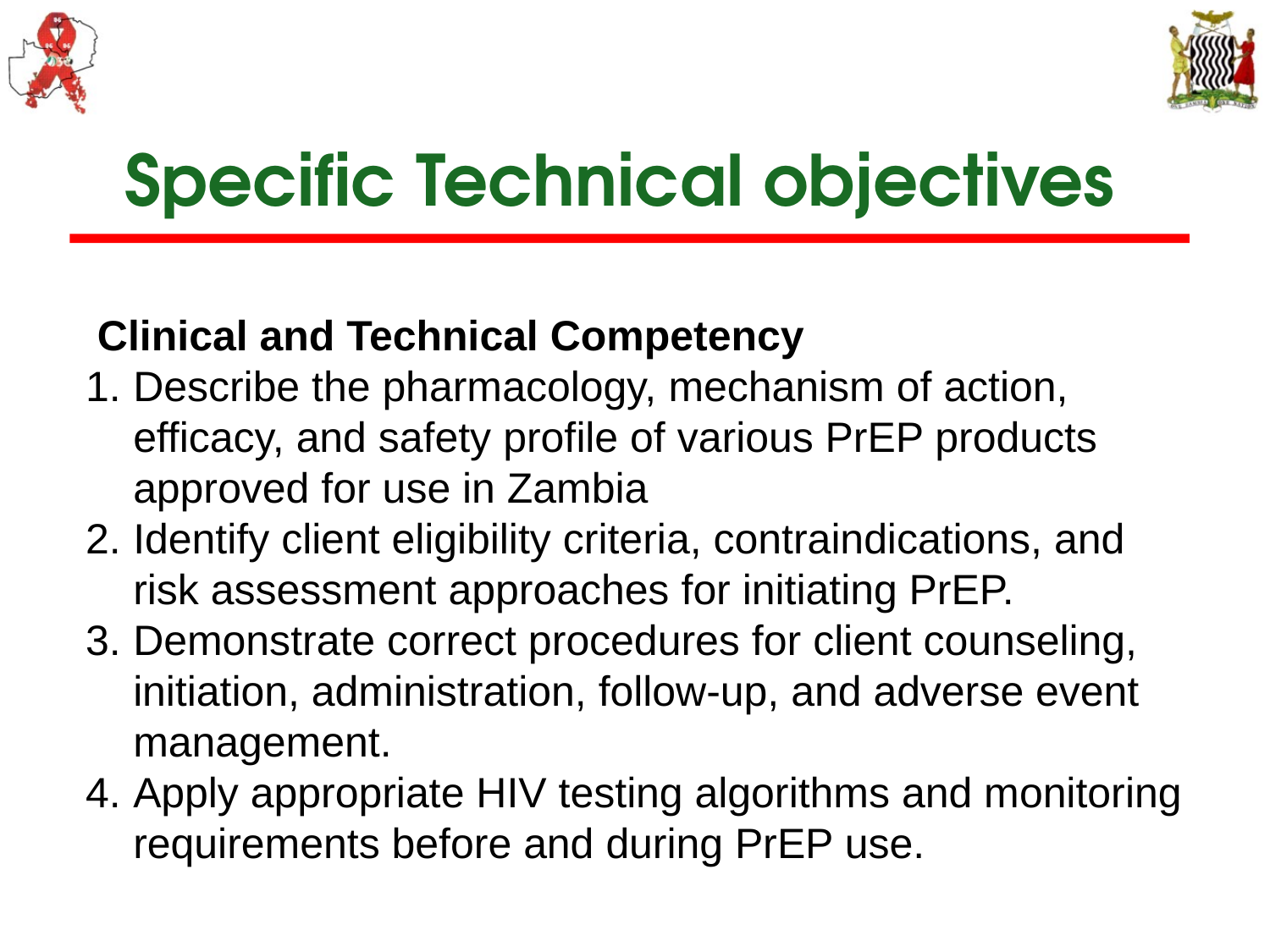

# Specific Technical objectives
Clinical and Technical Competency
Describe the pharmacology, mechanism of action, efficacy, and safety profile of various PrEP products approved for use in Zambia
Identify client eligibility criteria, contraindications, and risk assessment approaches for initiating PrEP.
Demonstrate correct procedures for client counseling, initiation, administration, follow-up, and adverse event management.
Apply appropriate HIV testing algorithms and monitoring requirements before and during PrEP use.